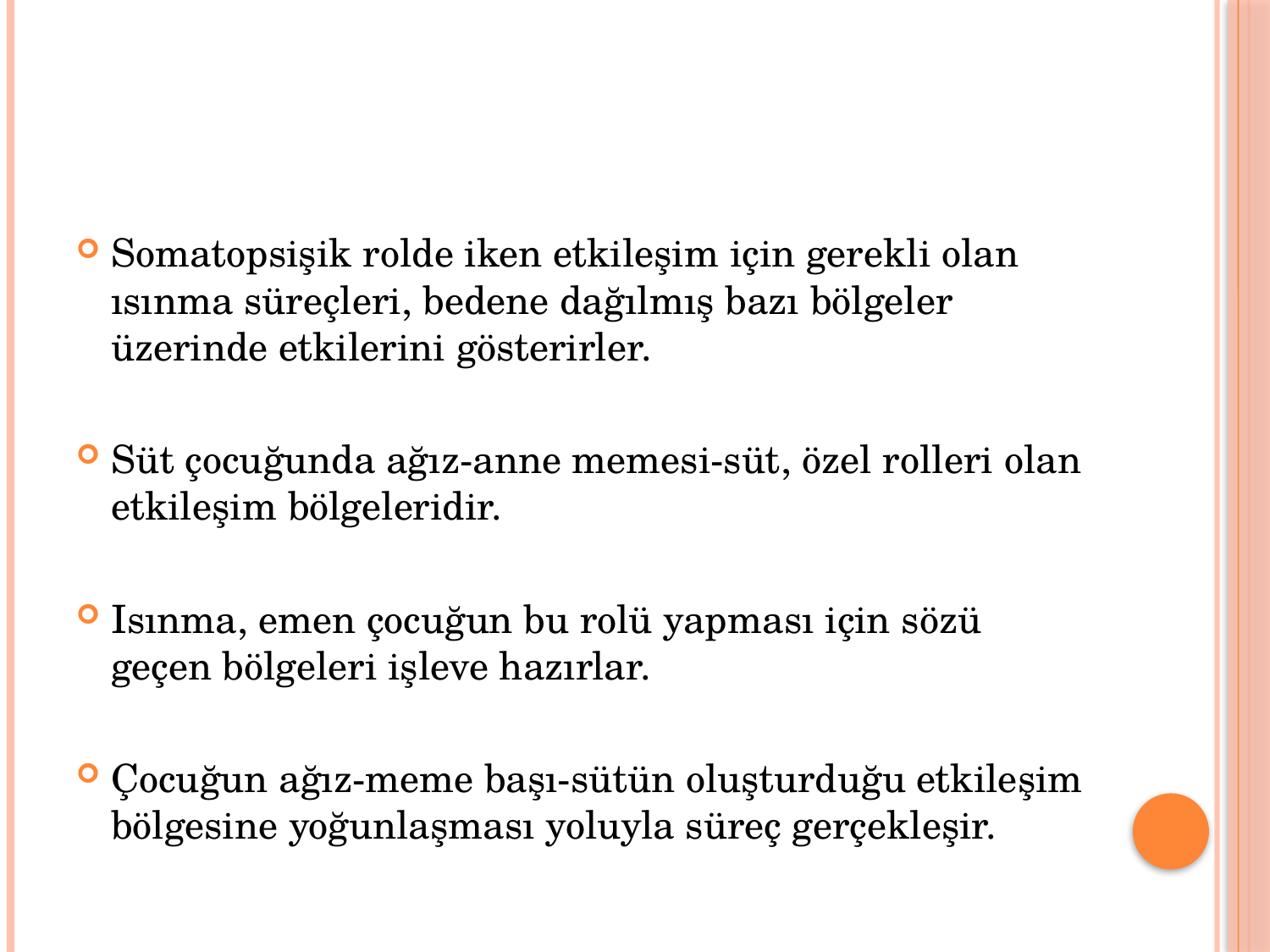

Somatopsişik rolde iken etkileşim için gerekli olan ısınma süreçleri, bedene dağılmış bazı bölgeler üzerinde etkilerini gösterirler.

Süt çocuğunda ağız-anne memesi-süt, özel rolleri olan etkileşim bölgeleridir.

Isınma, emen çocuğun bu rolü yapması için sözü geçen bölgeleri işleve hazırlar.

Çocuğun ağız-meme başı-sütün oluşturduğu etkileşim bölgesine yoğunlaşması yoluyla süreç gerçekleşir.